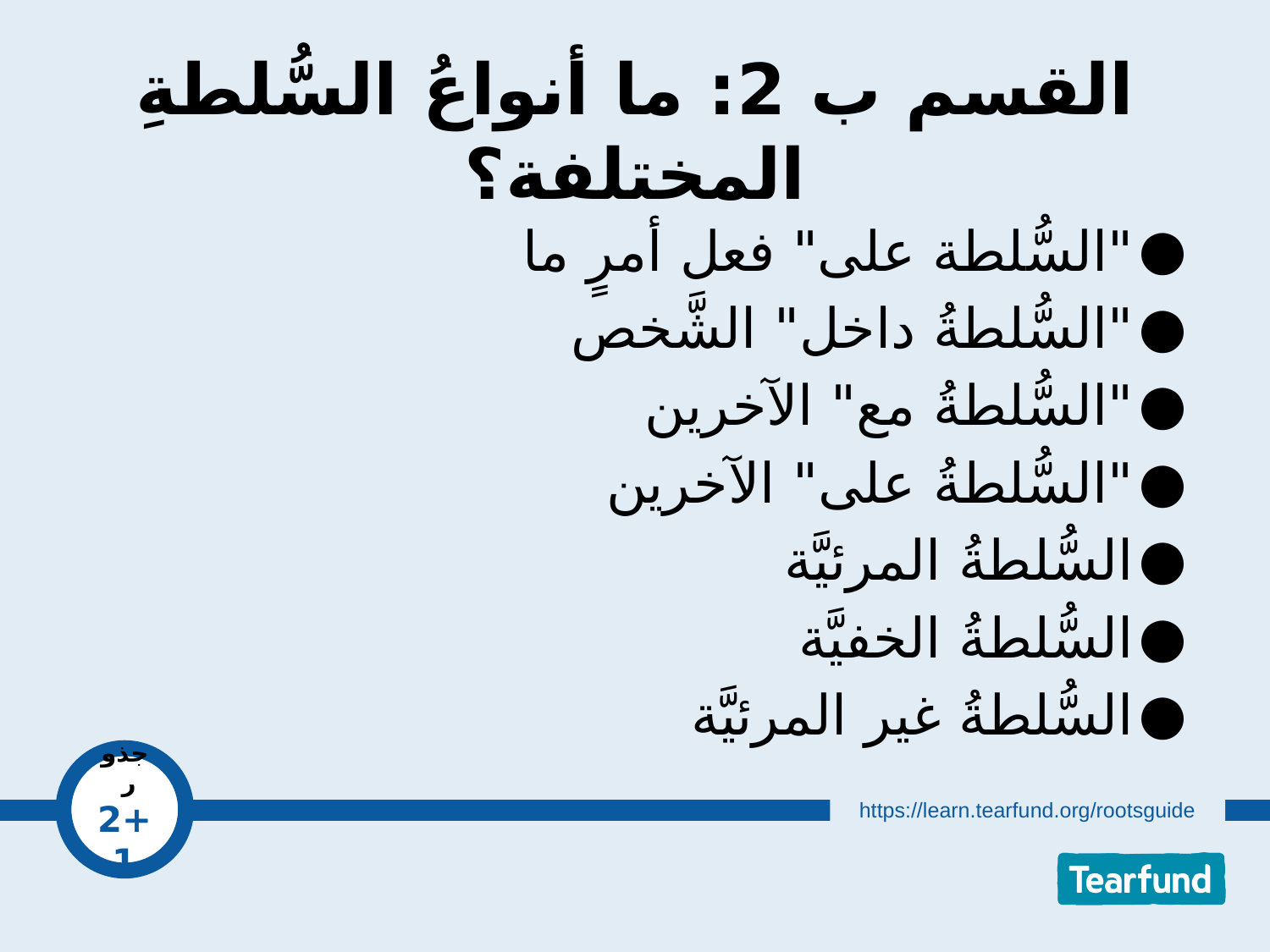

# القسم ب 2: ما أنواعُ السُّلطةِ المختلفة؟
"السُّلطة على" فعل أمرٍ ما
"السُّلطةُ داخل" الشَّخص
"السُّلطةُ مع" الآخرين
"السُّلطةُ على" الآخرين
السُّلطةُ المرئيَّة
السُّلطةُ الخفيَّة
السُّلطةُ غير المرئيَّة